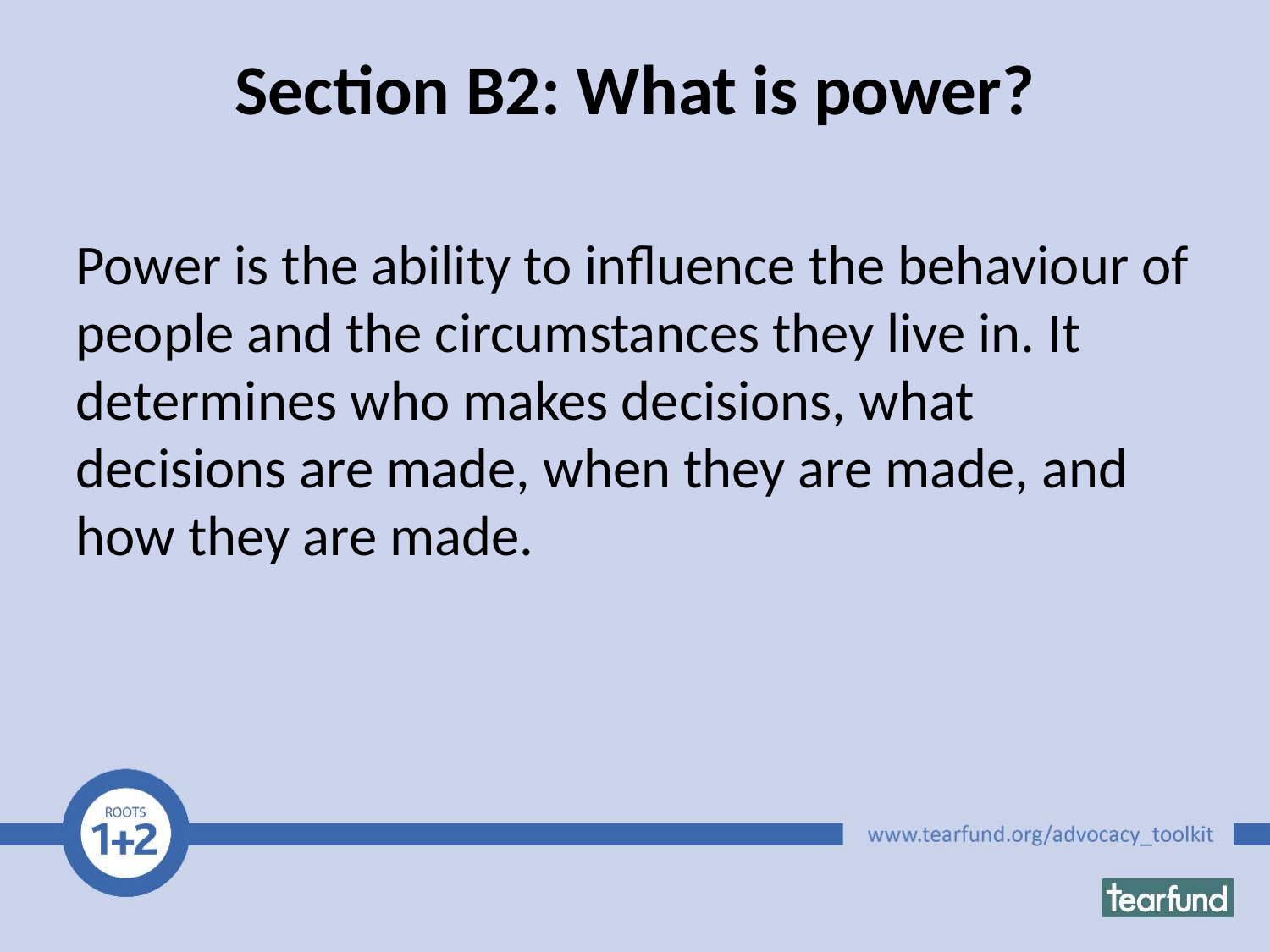

# Section B2: What is power?
Power is the ability to influence the behaviour of people and the circumstances they live in. It determines who makes decisions, what decisions are made, when they are made, and how they are made.